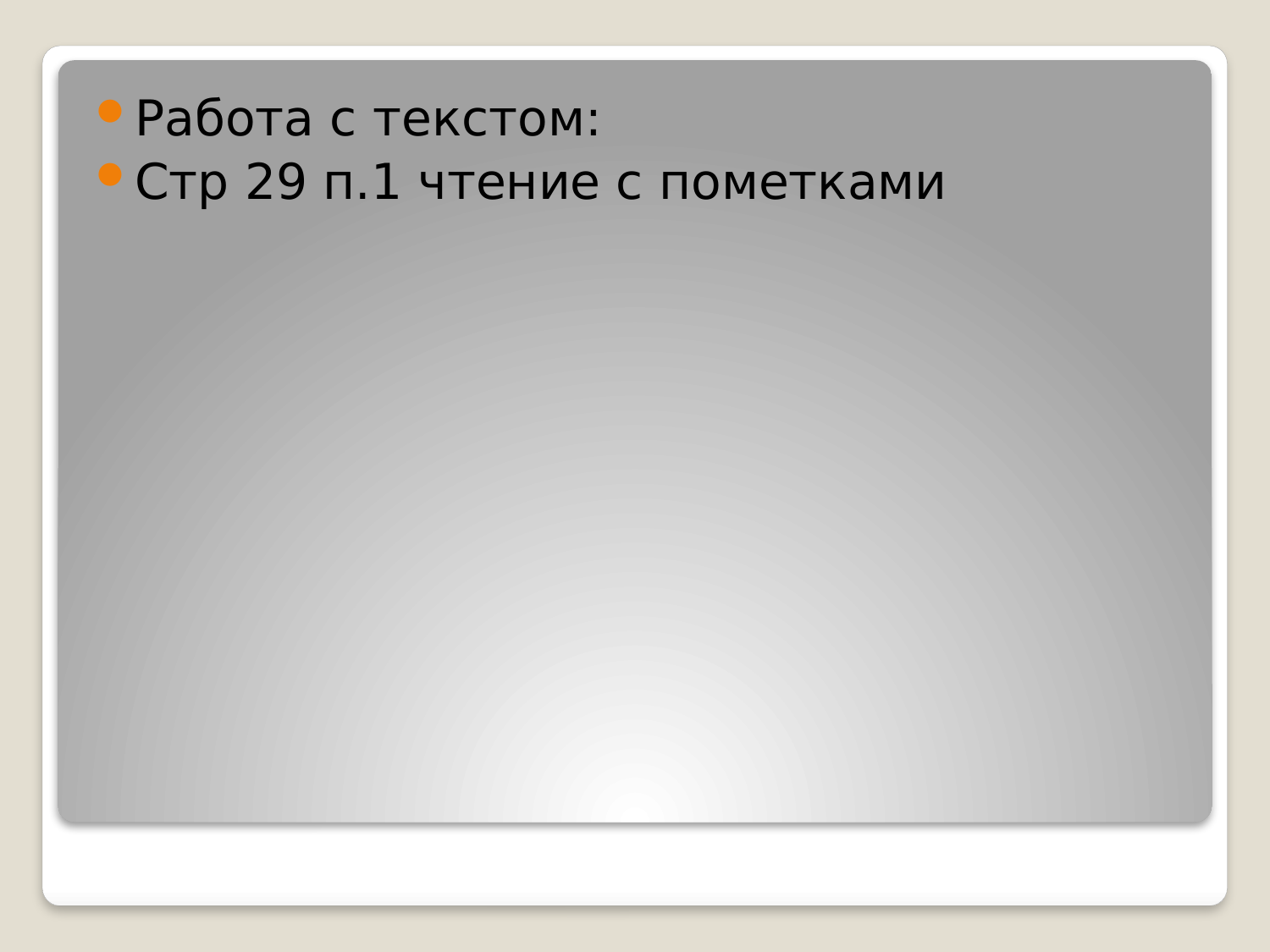

Работа с текстом:
Стр 29 п.1 чтение с пометками
#